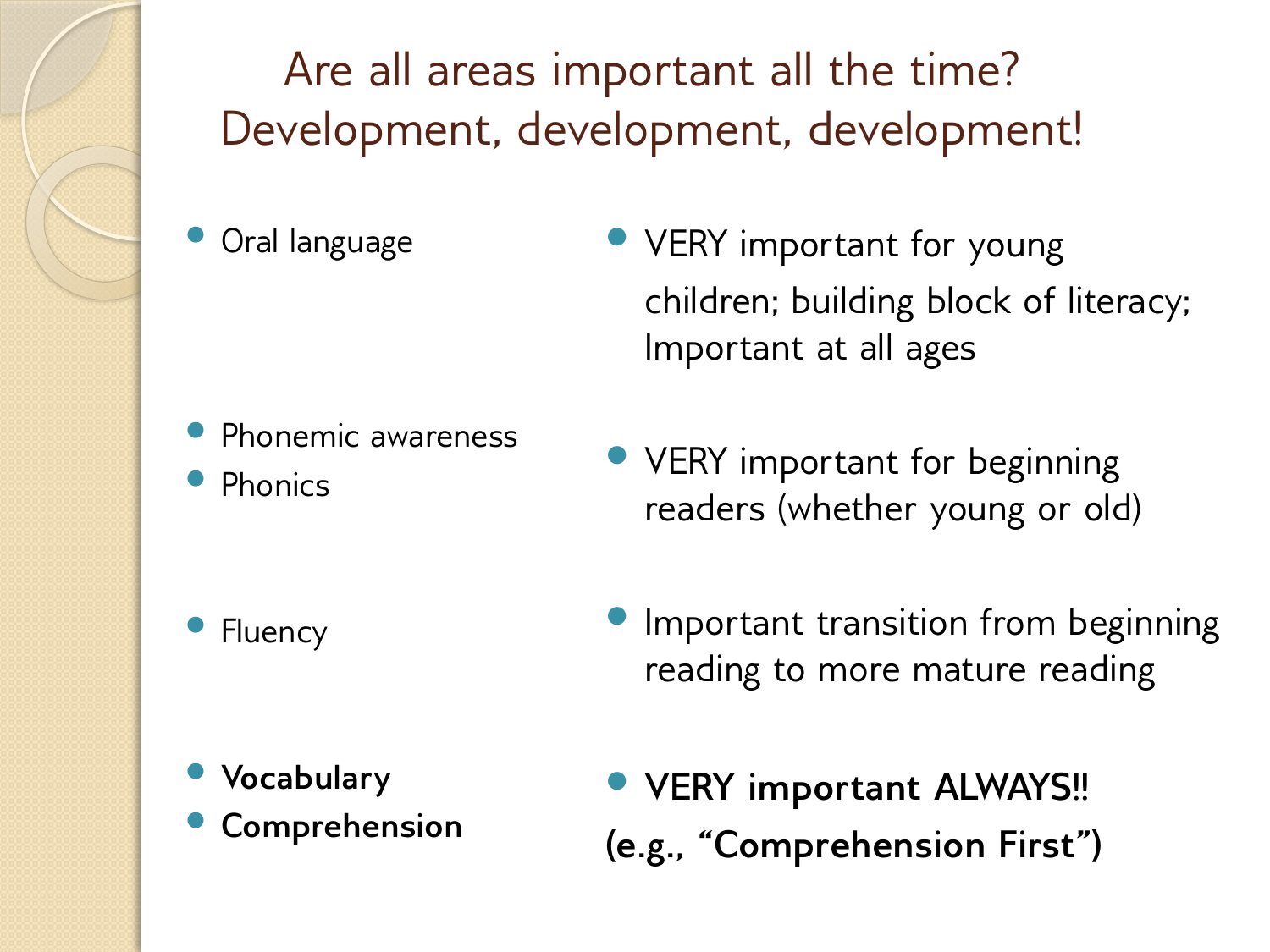

# Are all areas important all the time? Development, development, development!
Oral language

Phonemic awareness
Phonics

Fluency

Vocabulary
Comprehension
VERY important for young
	children; building block of literacy; Important at all ages

VERY important for beginning readers (whether young or old)

Important transition from beginning reading to more mature reading

VERY important ALWAYS!!
(e.g., “Comprehension First”)